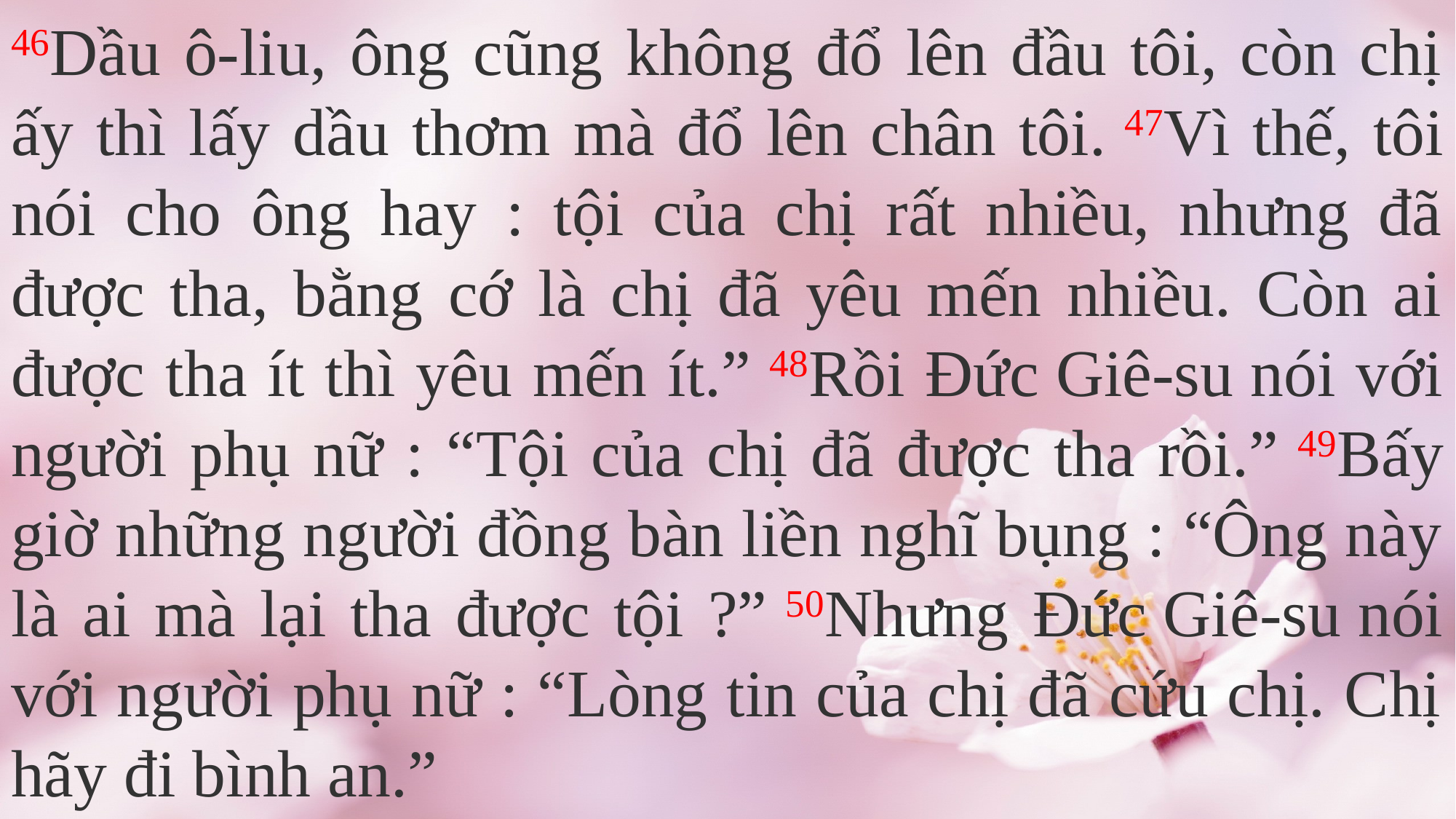

46Dầu ô-liu, ông cũng không đổ lên đầu tôi, còn chị ấy thì lấy dầu thơm mà đổ lên chân tôi. 47Vì thế, tôi nói cho ông hay : tội của chị rất nhiều, nhưng đã được tha, bằng cớ là chị đã yêu mến nhiều. Còn ai được tha ít thì yêu mến ít.” 48Rồi Đức Giê-su nói với người phụ nữ : “Tội của chị đã được tha rồi.” 49Bấy giờ những người đồng bàn liền nghĩ bụng : “Ông này là ai mà lại tha được tội ?” 50Nhưng Đức Giê-su nói với người phụ nữ : “Lòng tin của chị đã cứu chị. Chị hãy đi bình an.”